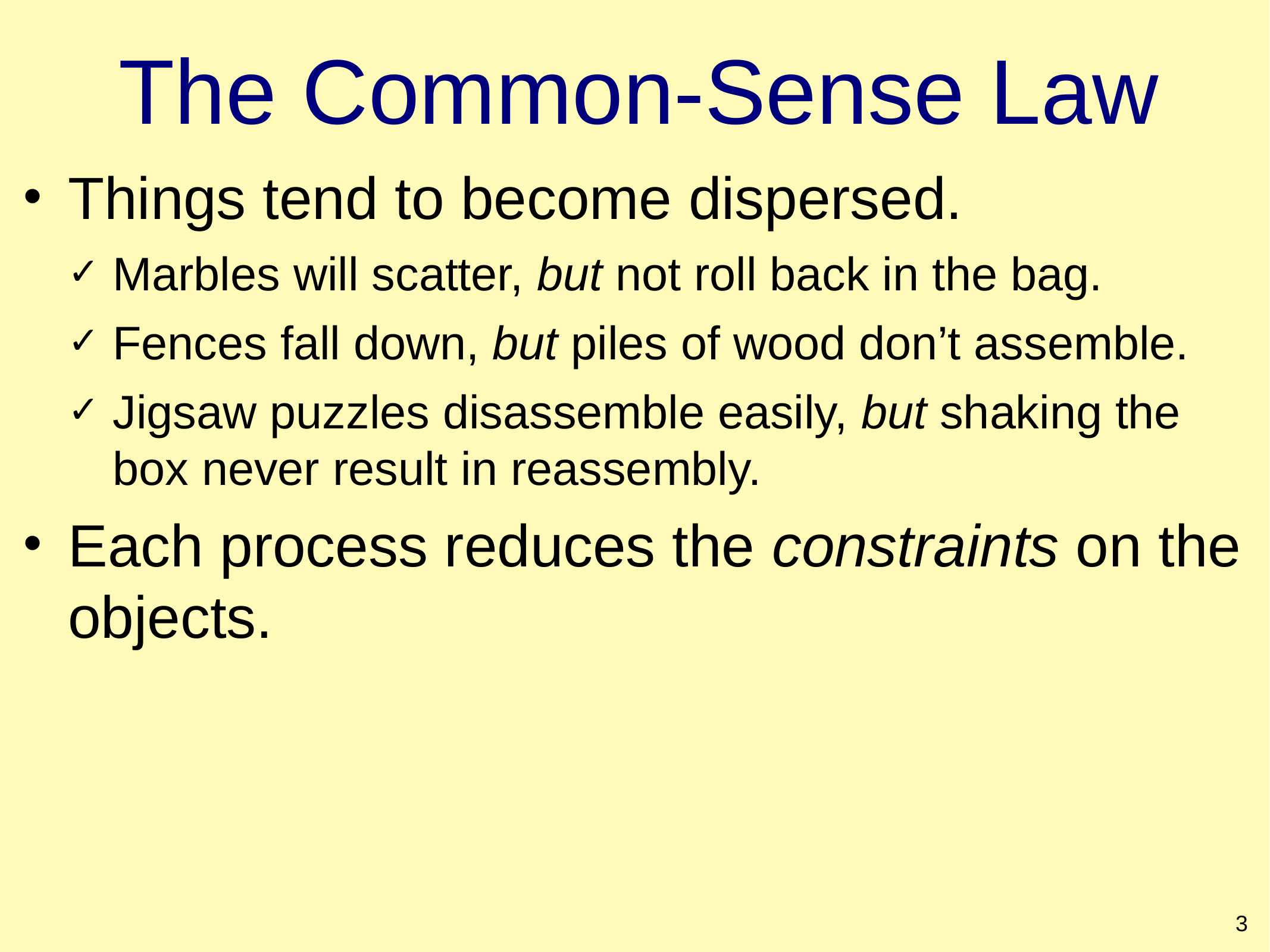

# The Common-Sense Law
Things tend to become dispersed.
Marbles will scatter, but not roll back in the bag.
Fences fall down, but piles of wood don’t assemble.
Jigsaw puzzles disassemble easily, but shaking the box never result in reassembly.
Each process reduces the constraints on the objects.
3